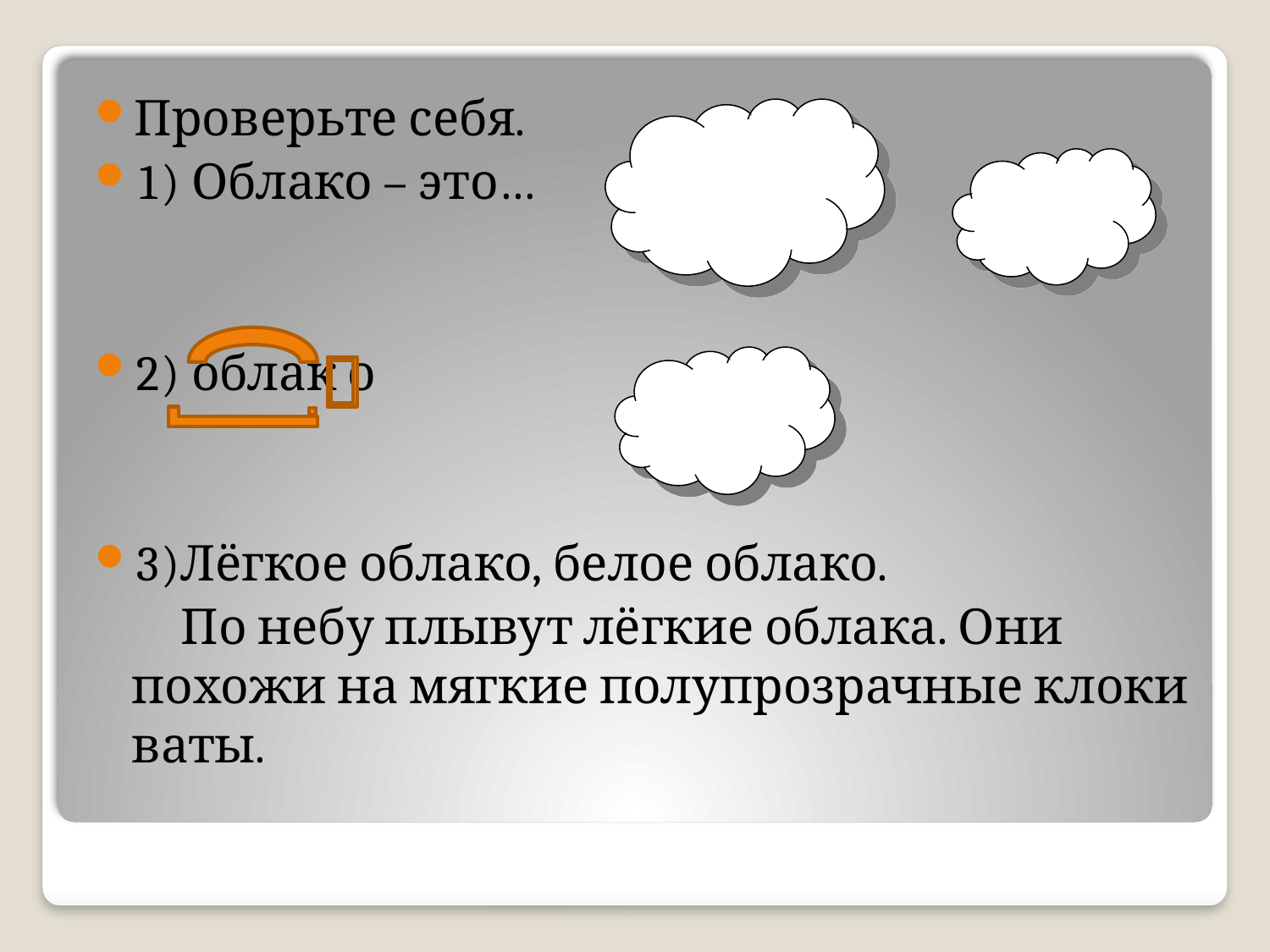

Проверьте себя.
1) Облако – это…

2) облак о

3)Лёгкое облако, белое облако.
        По небу плывут лёгкие облака. Они похожи на мягкие полупрозрачные клоки ваты.

#